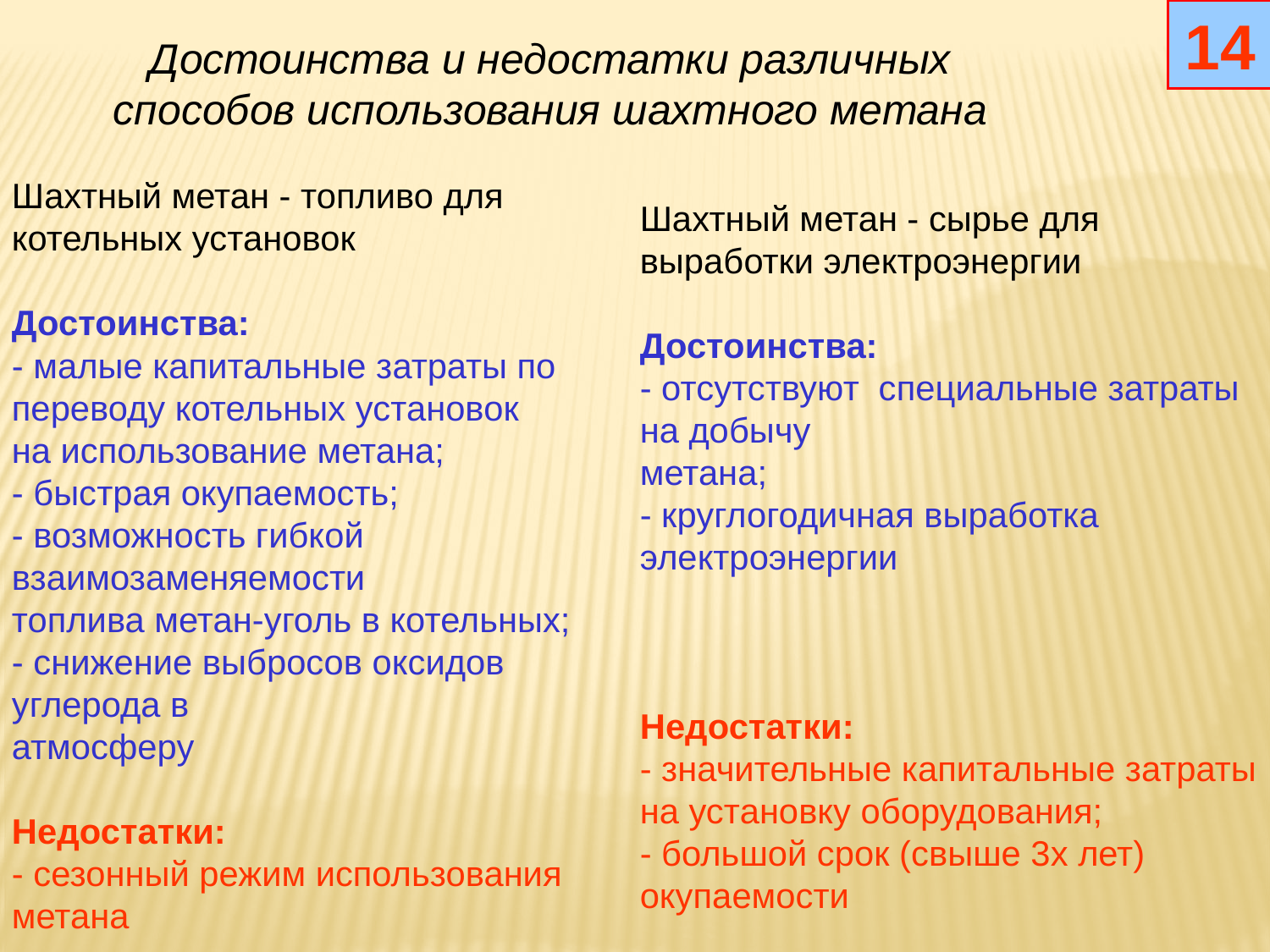

14
Достоинства и недостатки различных способов использования шахтного метана
Шахтный метан - сырье для выработки электроэнергии
Достоинства:
- отсутствуют  специальные затраты на добычу
метана;
- круглогодичная выработка электроэнергии
Недостатки:
- значительные капитальные затраты на установку оборудования;
- большой срок (свыше 3х лет) окупаемости
Шахтный метан - топливо для котельных установок
Достоинства:
- малые капитальные затраты по переводу котельных установок
на использование метана;
- быстрая окупаемость;
- возможность гибкой взаимозаменяемости
топлива метан-уголь в котельных;
- снижение выбросов оксидов углерода в
атмосферу
Недостатки:
- сезонный режим использования метана